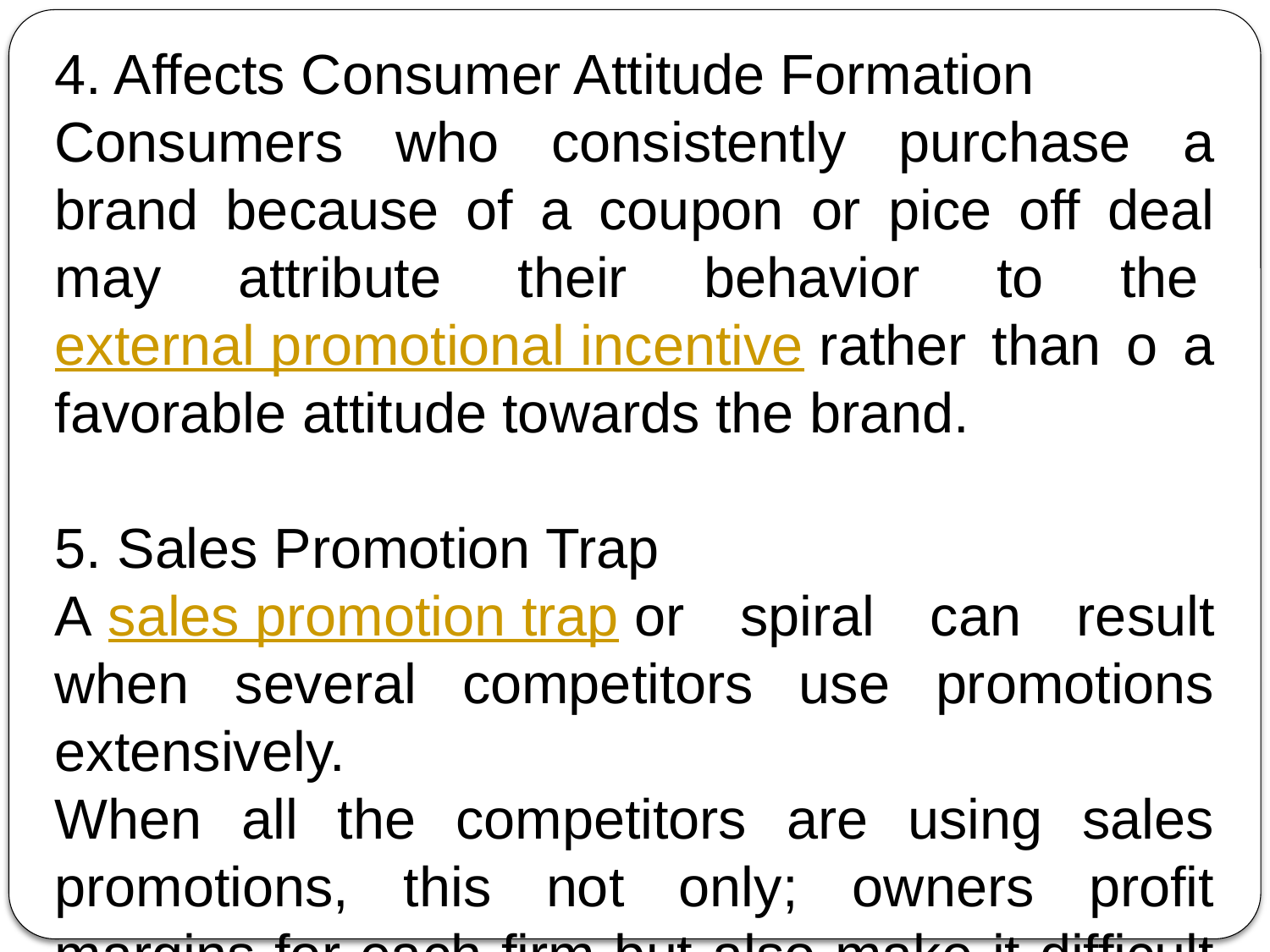

4. Affects Consumer Attitude Formation
Consumers who consistently purchase a brand because of a coupon or pice off deal may attribute their behavior to the external promotional incentive rather than o a favorable attitude towards the brand.

5. Sales Promotion Trap
A sales promotion trap or spiral can result when several competitors use promotions extensively.
When all the competitors are using sales promotions, this not only; owners profit margins for each firm but also make it difficult for anyone firm to hop off the promotional bandwagon